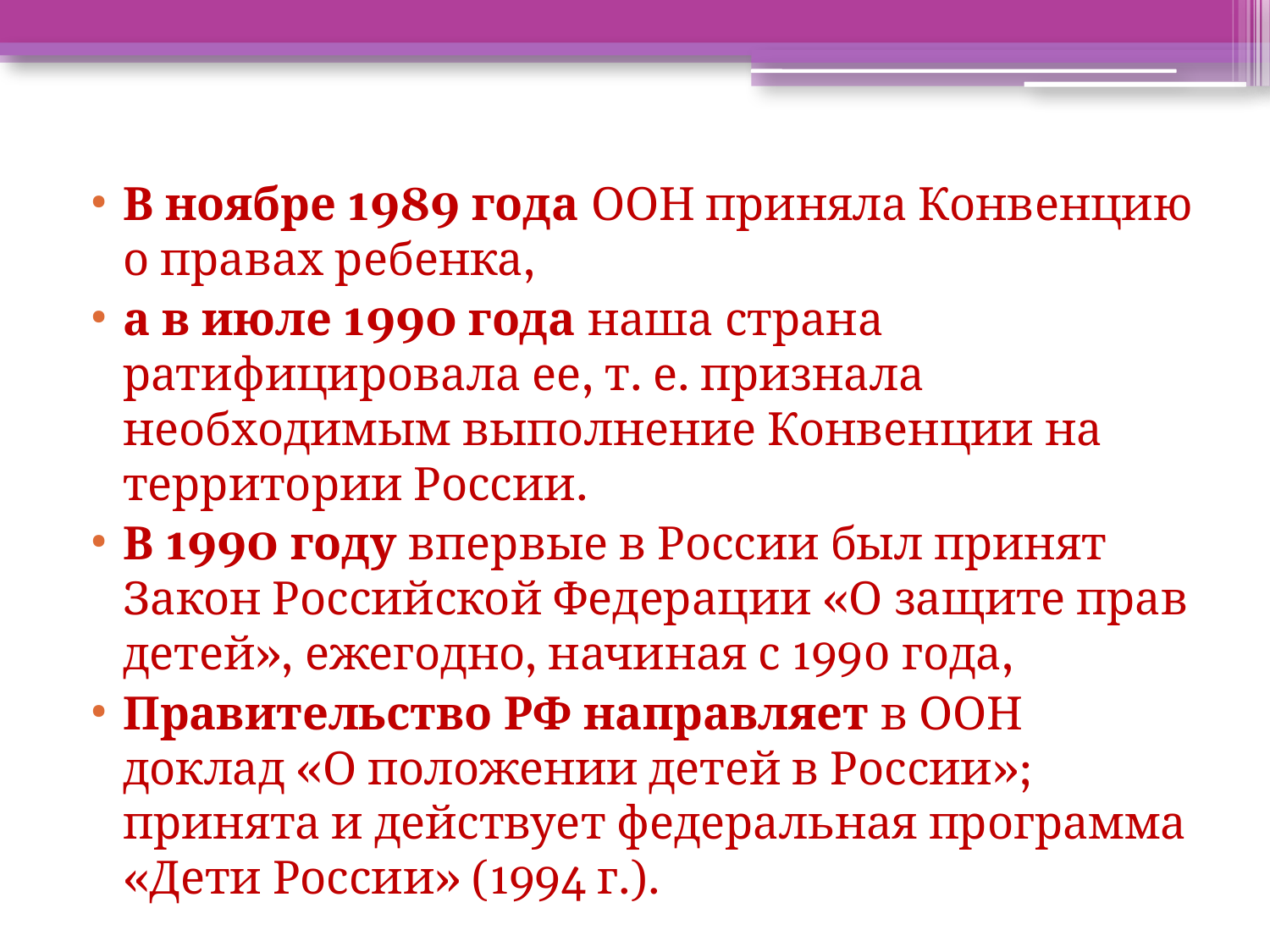

#
В ноябре 1989 года ООН приняла Конвенцию о правах ребенка,
а в июле 1990 года наша страна ратифицировала ее, т. е. признала необходимым выполнение Конвенции на территории России.
В 1990 году впервые в России был принят Закон Российской Федерации «О защите прав детей», ежегодно, начиная с 1990 года,
Правительство РФ направляет в ООН доклад «О положении детей в России»; принята и действует федеральная программа «Дети России» (1994 г.).